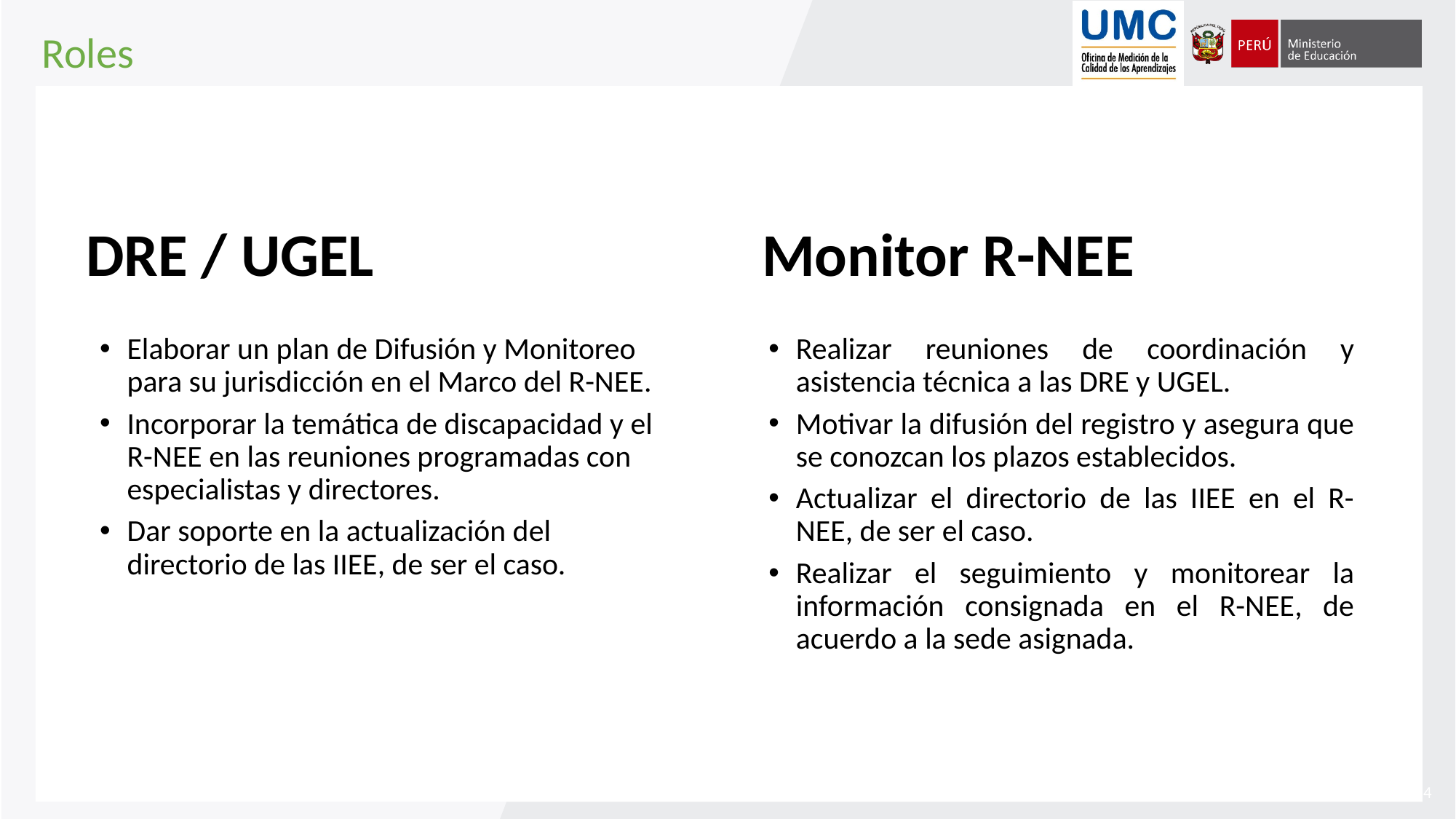

Roles
DRE / UGEL
Monitor R-NEE
Elaborar un plan de Difusión y Monitoreo para su jurisdicción en el Marco del R-NEE.
Incorporar la temática de discapacidad y el R-NEE en las reuniones programadas con especialistas y directores.
Dar soporte en la actualización del directorio de las IIEE, de ser el caso.
Realizar reuniones de coordinación y asistencia técnica a las DRE y UGEL.
Motivar la difusión del registro y asegura que se conozcan los plazos establecidos.
Actualizar el directorio de las IIEE en el R-NEE, de ser el caso.
Realizar el seguimiento y monitorear la información consignada en el R-NEE, de acuerdo a la sede asignada.

4